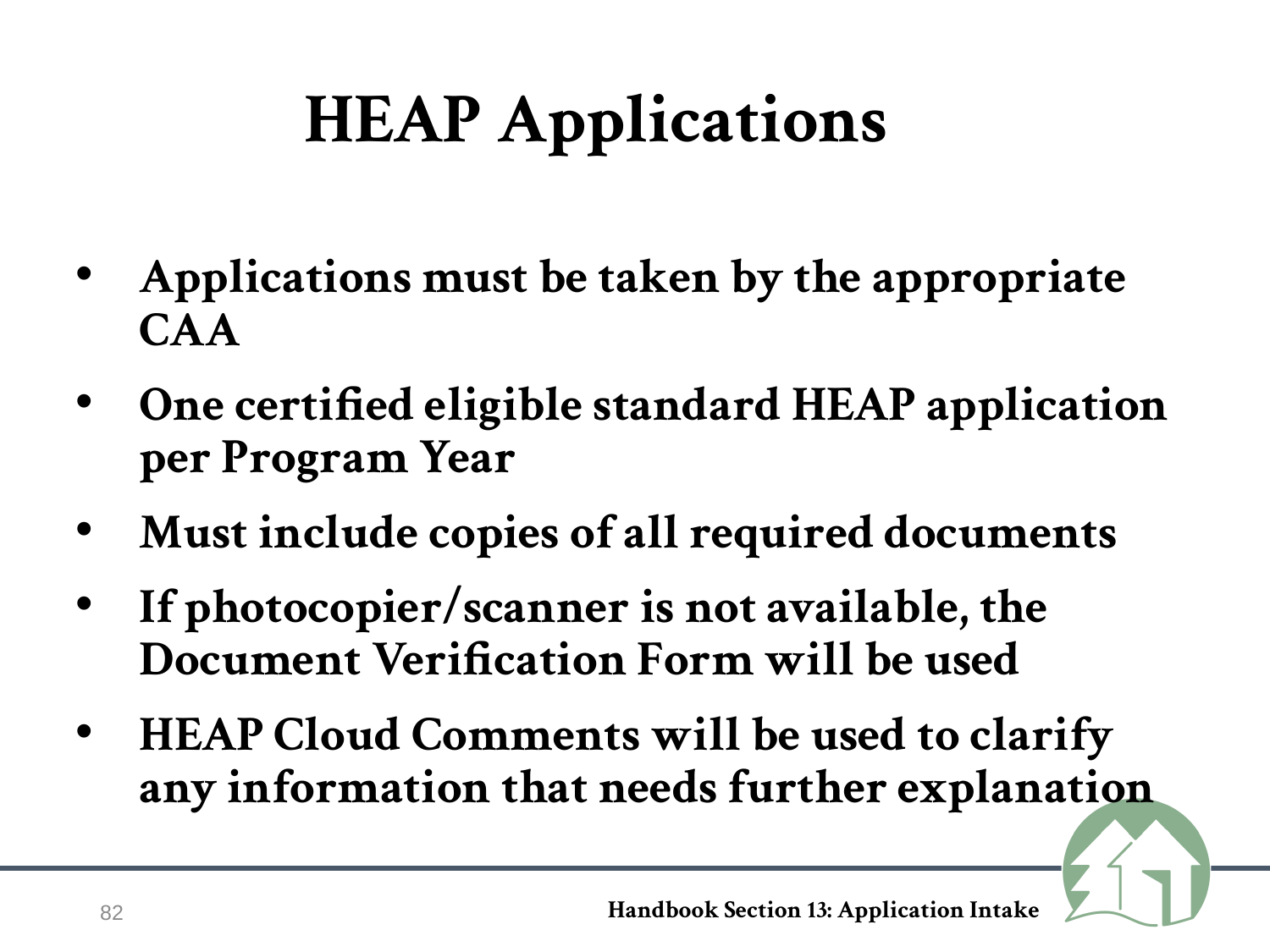

HEAP Applications
Applications must be taken by the appropriate CAA
One certified eligible standard HEAP application per Program Year
Must include copies of all required documents
If photocopier/scanner is not available, the Document Verification Form will be used
HEAP Cloud Comments will be used to clarify any information that needs further explanation

82
Handbook Section 13: Application Intake